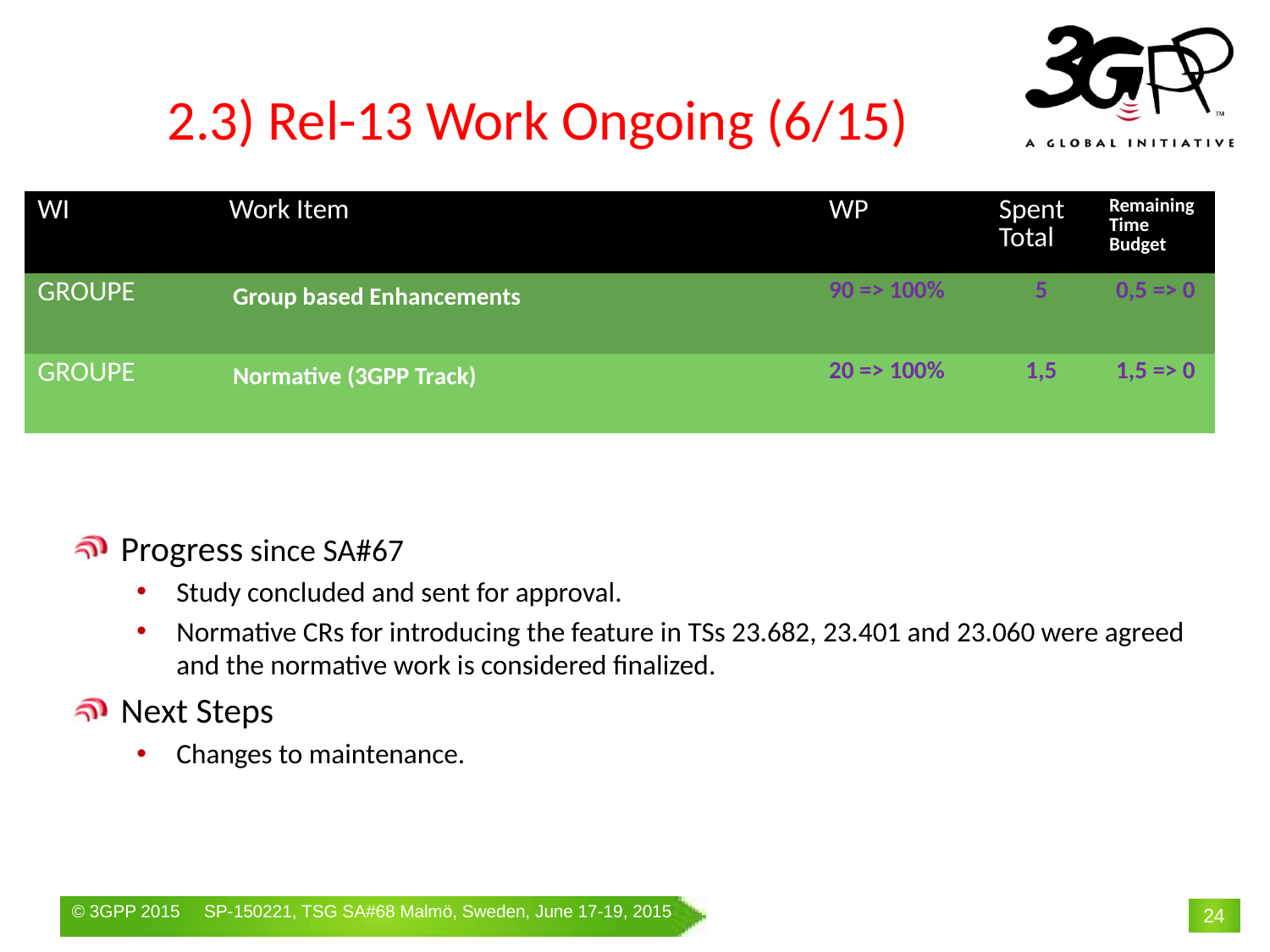

# 2.3) Rel-13 Work Ongoing (6/15)
| WI | Work Item | WP | Spent Total | Remaining Time Budget |
| --- | --- | --- | --- | --- |
| GROUPE | Group based Enhancements | 90 => 100% | 5 | 0,5 => 0 |
| GROUPE | Normative (3GPP Track) | 20 => 100% | 1,5 | 1,5 => 0 |
Progress since SA#67
Study concluded and sent for approval.
Normative CRs for introducing the feature in TSs 23.682, 23.401 and 23.060 were agreed  and the normative work is considered finalized.
Next Steps
Changes to maintenance.